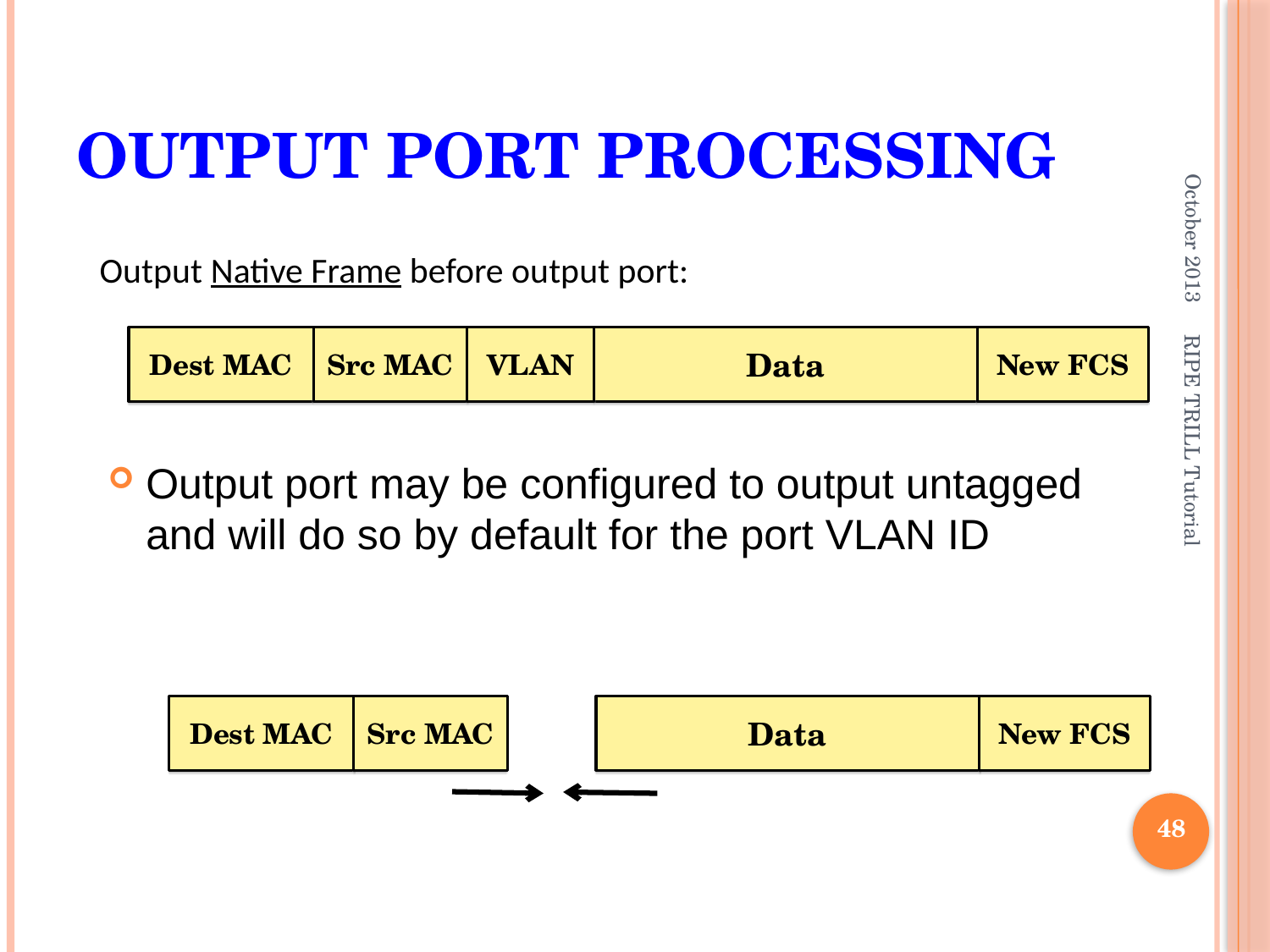

# Output Port Processing
October 2013
Output Native Frame before output port:
Dest MAC
Src MAC
VLAN
Data
New FCS
Output port may be configured to output untagged and will do so by default for the port VLAN ID

RIPE TRILL Tutorial
Dest MAC
Src MAC
Data
New FCS
48